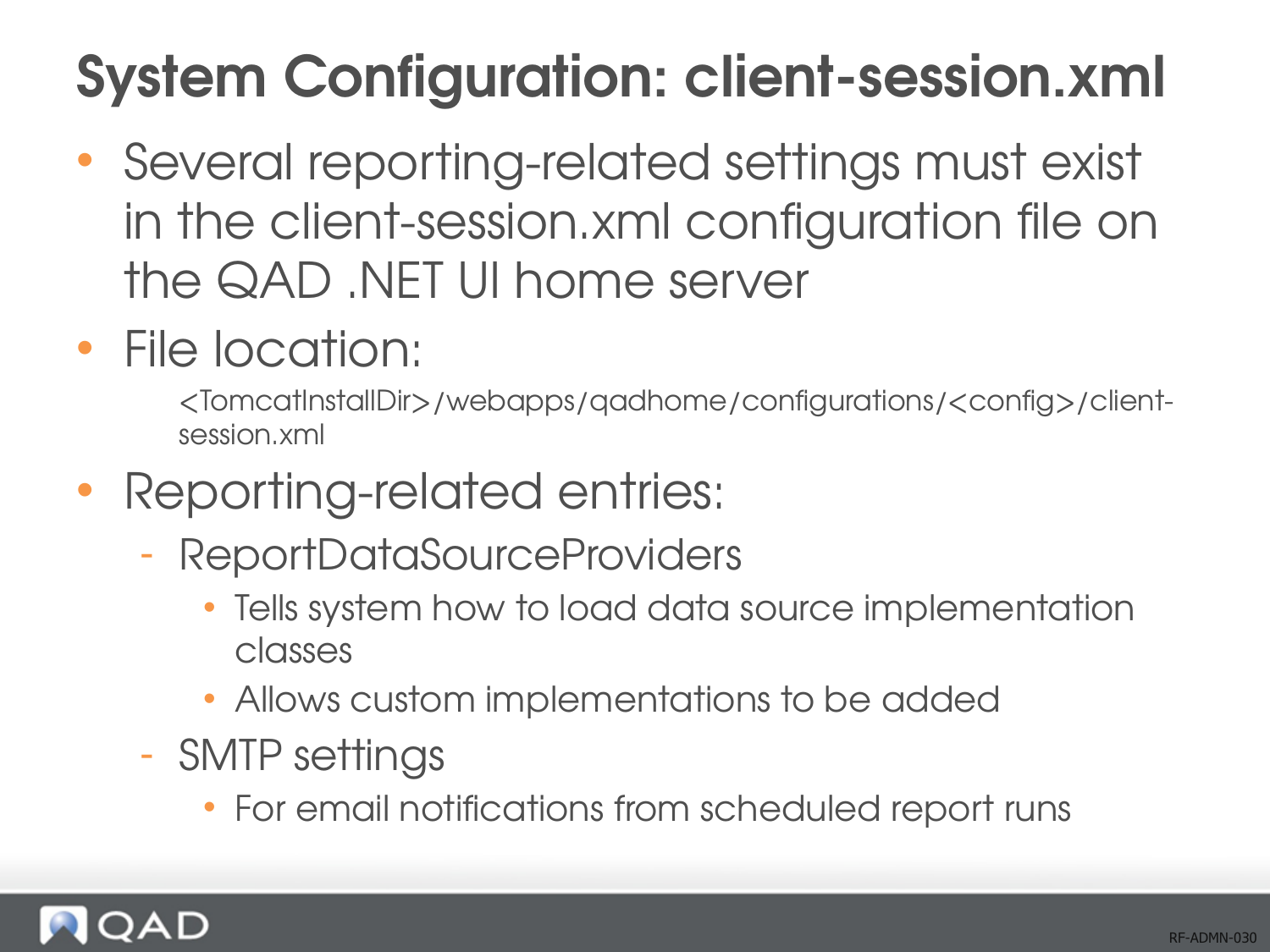

# System Configuration: client-session.xml
Several reporting-related settings must exist in the client-session.xml configuration file on the QAD .NET UI home server
File location:
	<TomcatInstallDir>/webapps/qadhome/configurations/<config>/client-session.xml
Reporting-related entries:
ReportDataSourceProviders
Tells system how to load data source implementation classes
Allows custom implementations to be added
SMTP settings
For email notifications from scheduled report runs
RF-ADMN-030